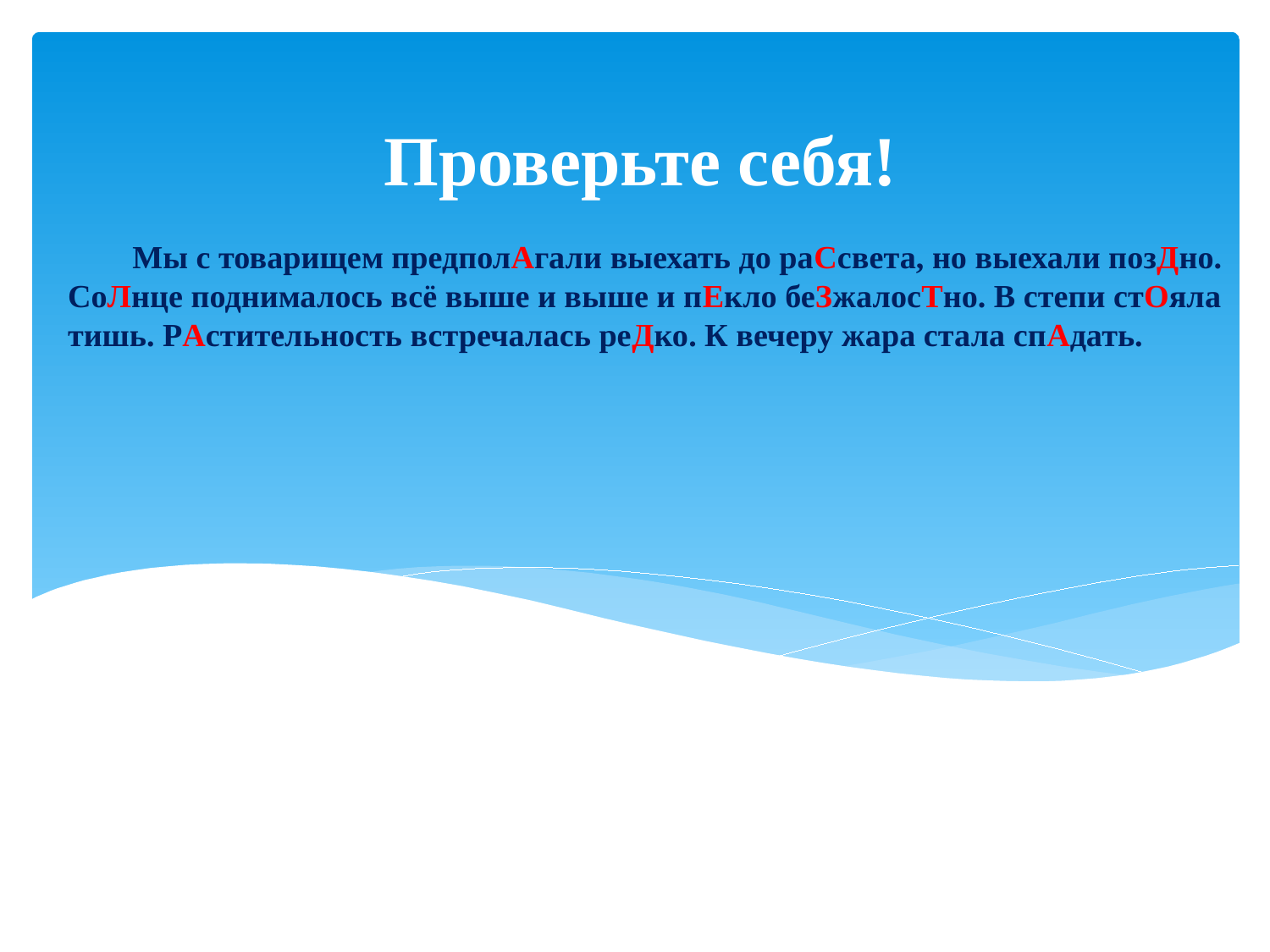

Проверьте себя!
# Мы с товарищем предполАгали выехать до раСсвета, но выехали позДно. СоЛнце поднималось всё выше и выше и пЕкло беЗжалосТно. В степи стОяла тишь. РАстительность встречалась реДко. К вечеру жара стала спАдать.